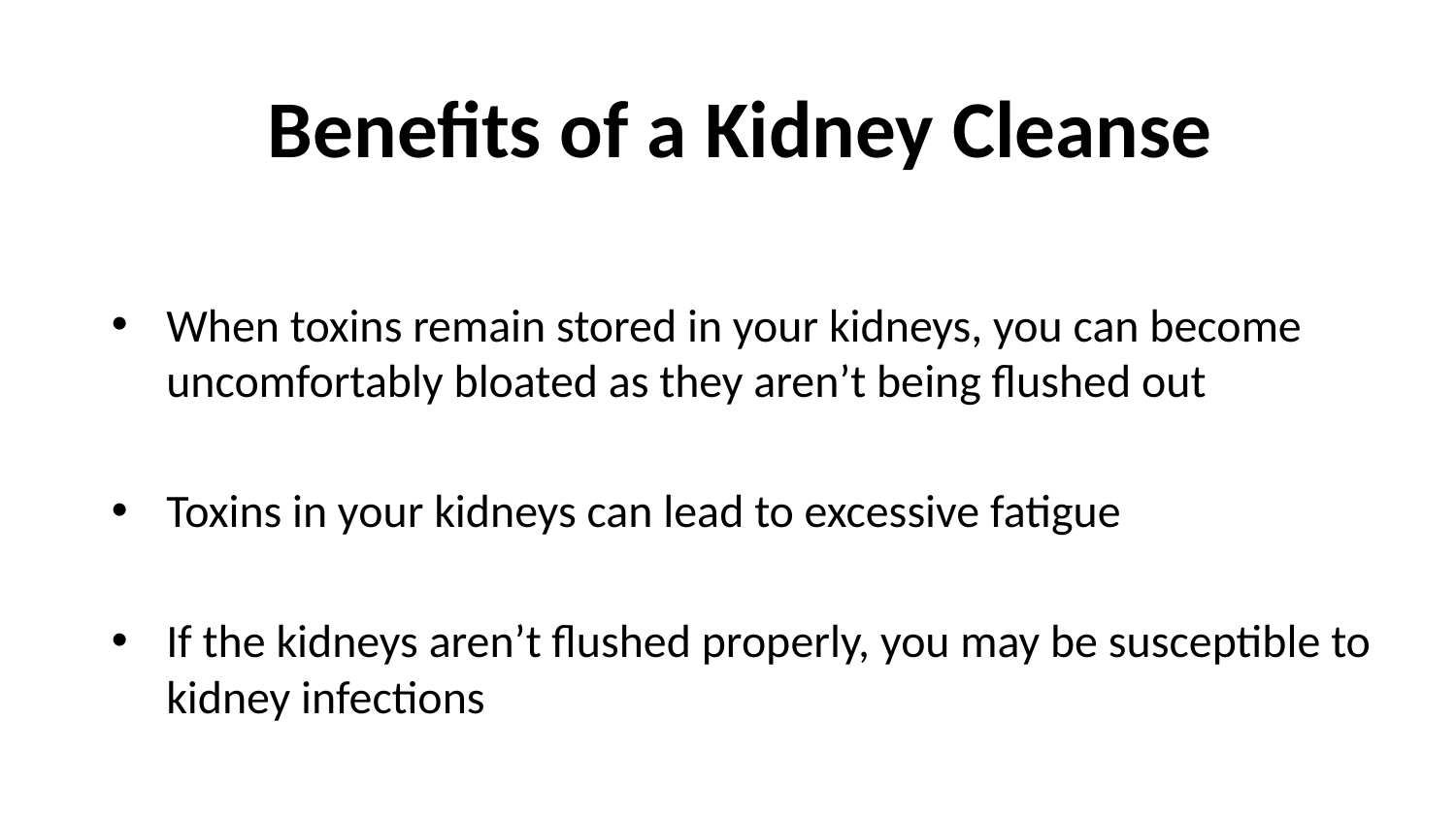

# Benefits of a Kidney Cleanse
When toxins remain stored in your kidneys, you can become uncomfortably bloated as they aren’t being flushed out

Toxins in your kidneys can lead to excessive fatigue

If the kidneys aren’t flushed properly, you may be susceptible to kidney infections